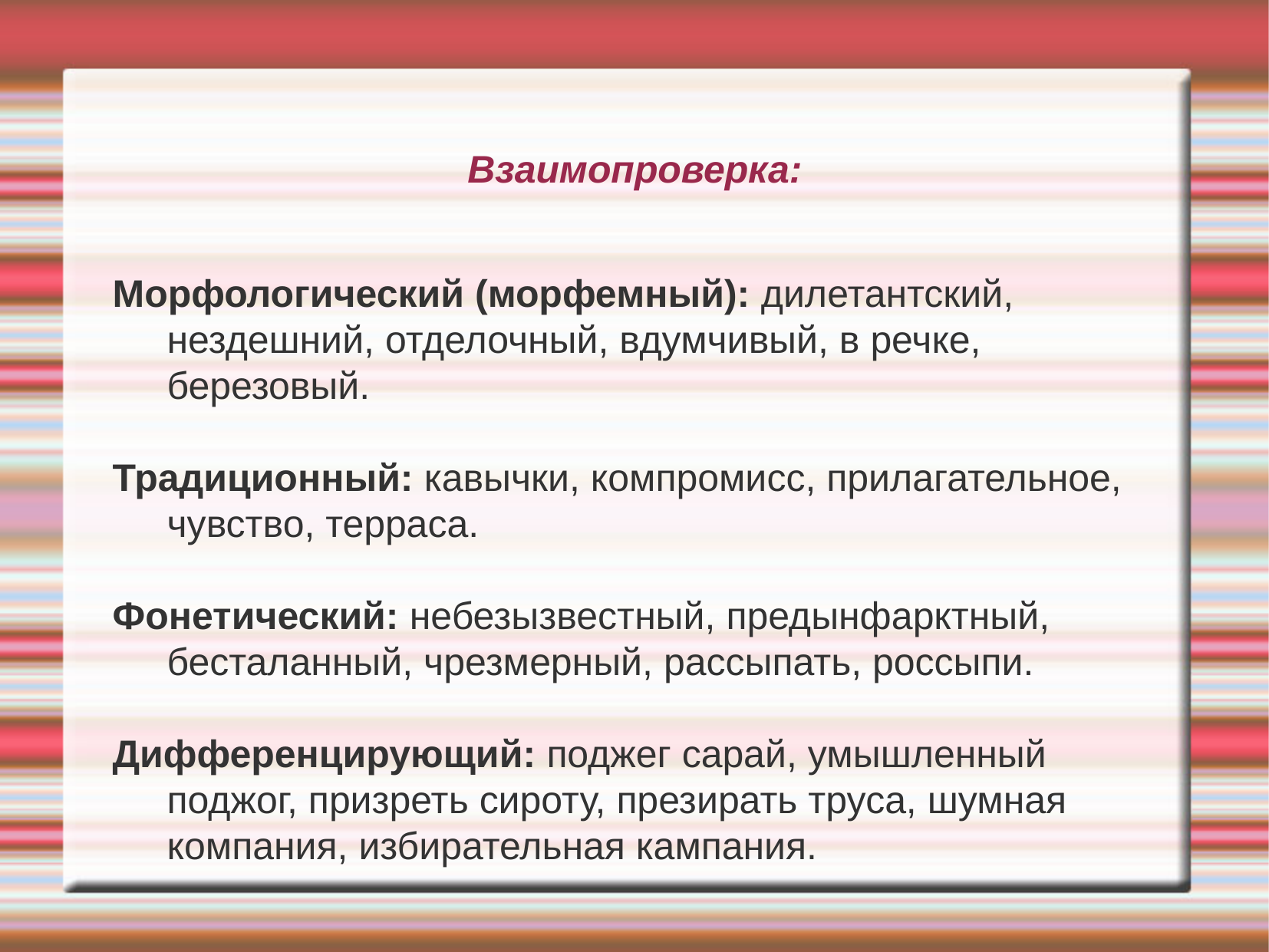

Взаимопроверка:
Морфологический (морфемный): дилетантский, нездешний, отделочный, вдумчивый, в речке, березовый.

Традиционный: кавычки, компромисс, прилагательное, чувство, терраса.

Фонетический: небезызвестный, предынфарктный, бесталанный, чрезмерный, рассыпать, россыпи.

Дифференцирующий: поджег сарай, умышленный поджог, призреть сироту, презирать труса, шумная компания, избирательная кампания.